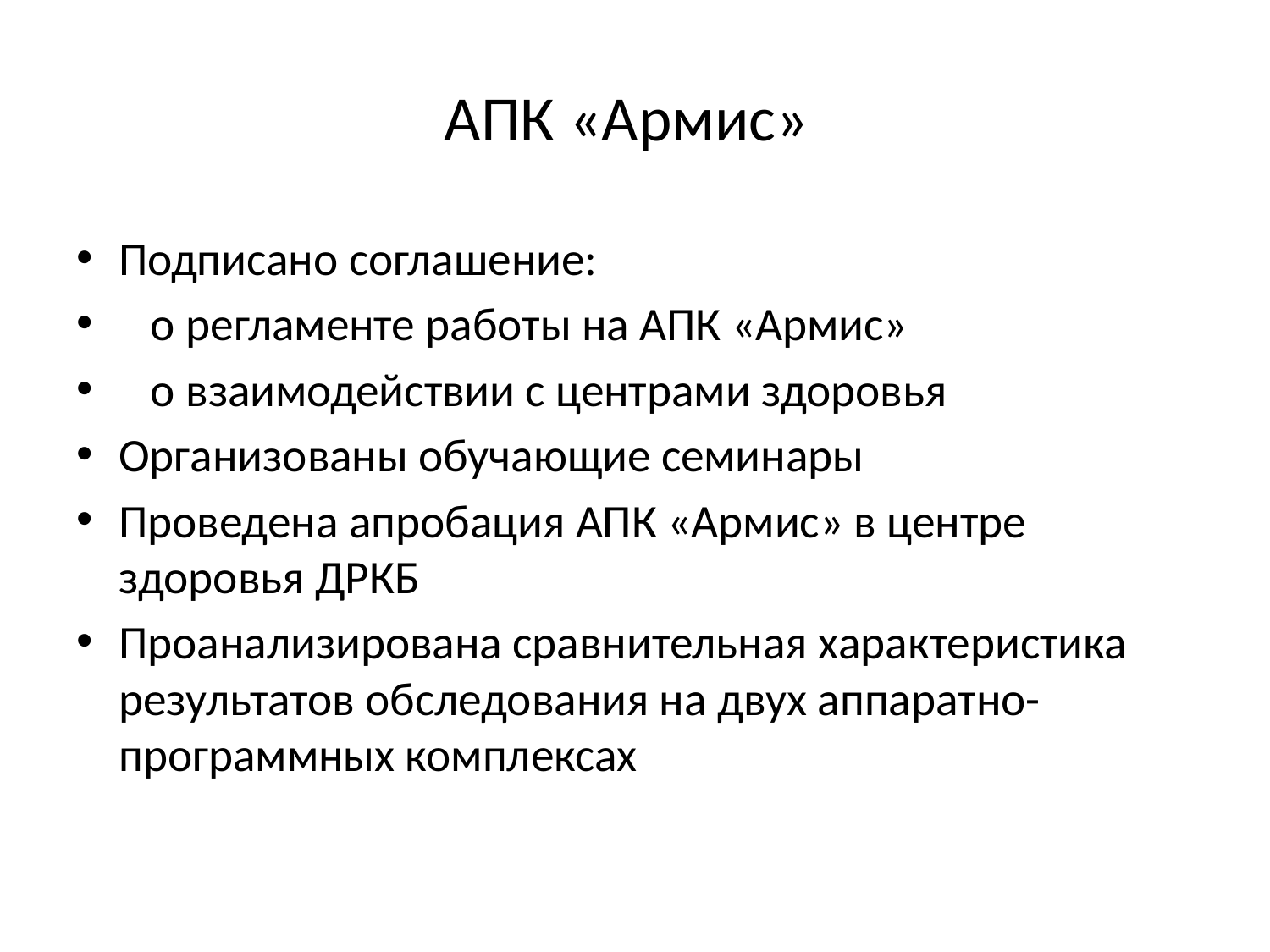

# АПК «Армис»
Подписано соглашение:
   о регламенте работы на АПК «Армис»
   о взаимодействии с центрами здоровья
Организованы обучающие семинары
Проведена апробация АПК «Армис» в центре здоровья ДРКБ
Проанализирована сравнительная характеристика результатов обследования на двух аппаратно-программных комплексах